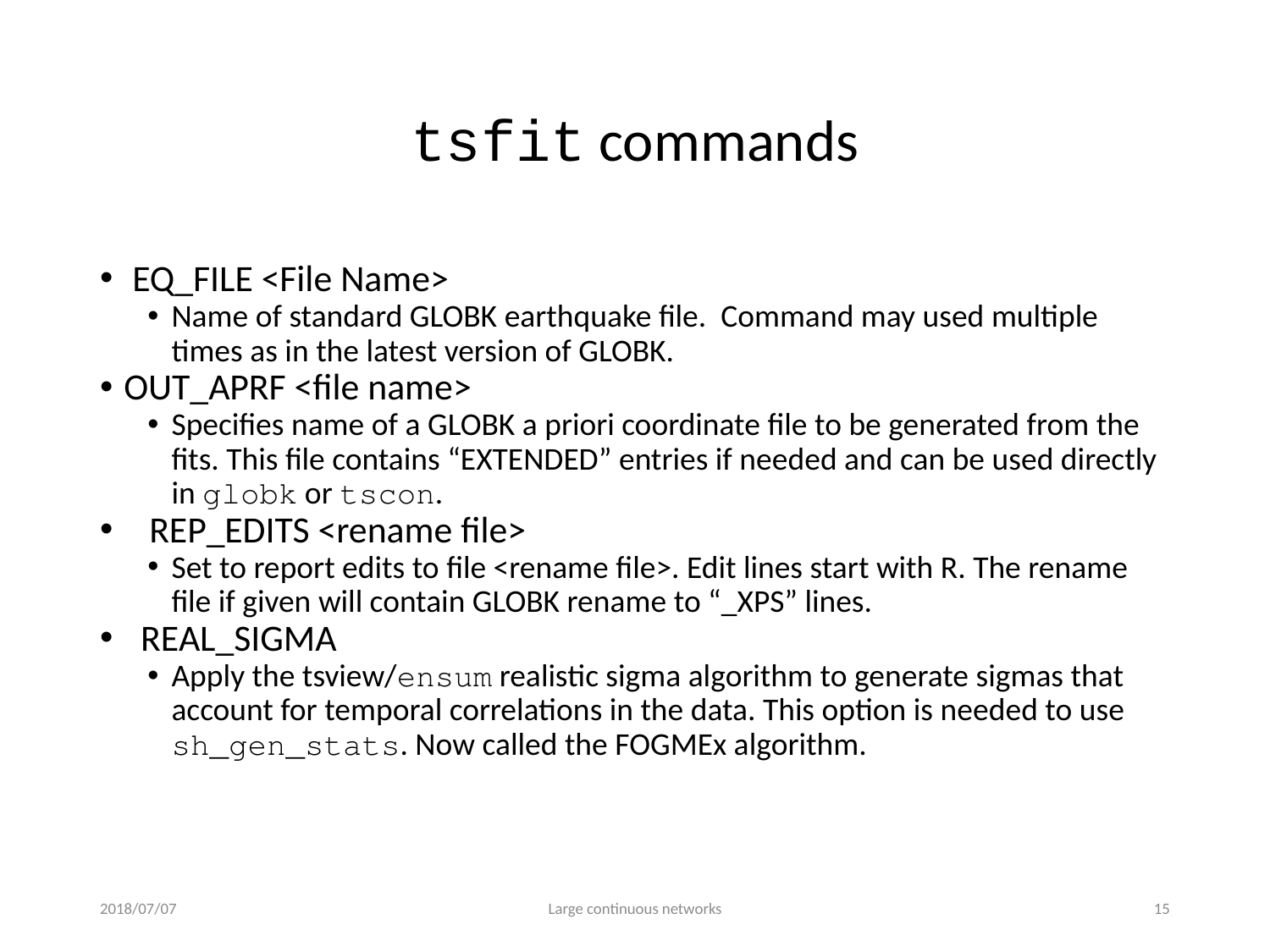

# tsfit commands
 EQ_FILE <File Name>
Name of standard GLOBK earthquake file.  Command may used multiple times as in the latest version of GLOBK.
OUT_APRF <file name>
Specifies name of a GLOBK a priori coordinate file to be generated from the fits. This file contains “EXTENDED” entries if needed and can be used directly in globk or tscon.
   REP_EDITS <rename file>
Set to report edits to file <rename file>. Edit lines start with R. The rename file if given will contain GLOBK rename to “_XPS” lines.
  REAL_SIGMA
Apply the tsview/ensum realistic sigma algorithm to generate sigmas that account for temporal correlations in the data. This option is needed to use sh_gen_stats. Now called the FOGMEx algorithm.
2018/07/07
Large continuous networks
15